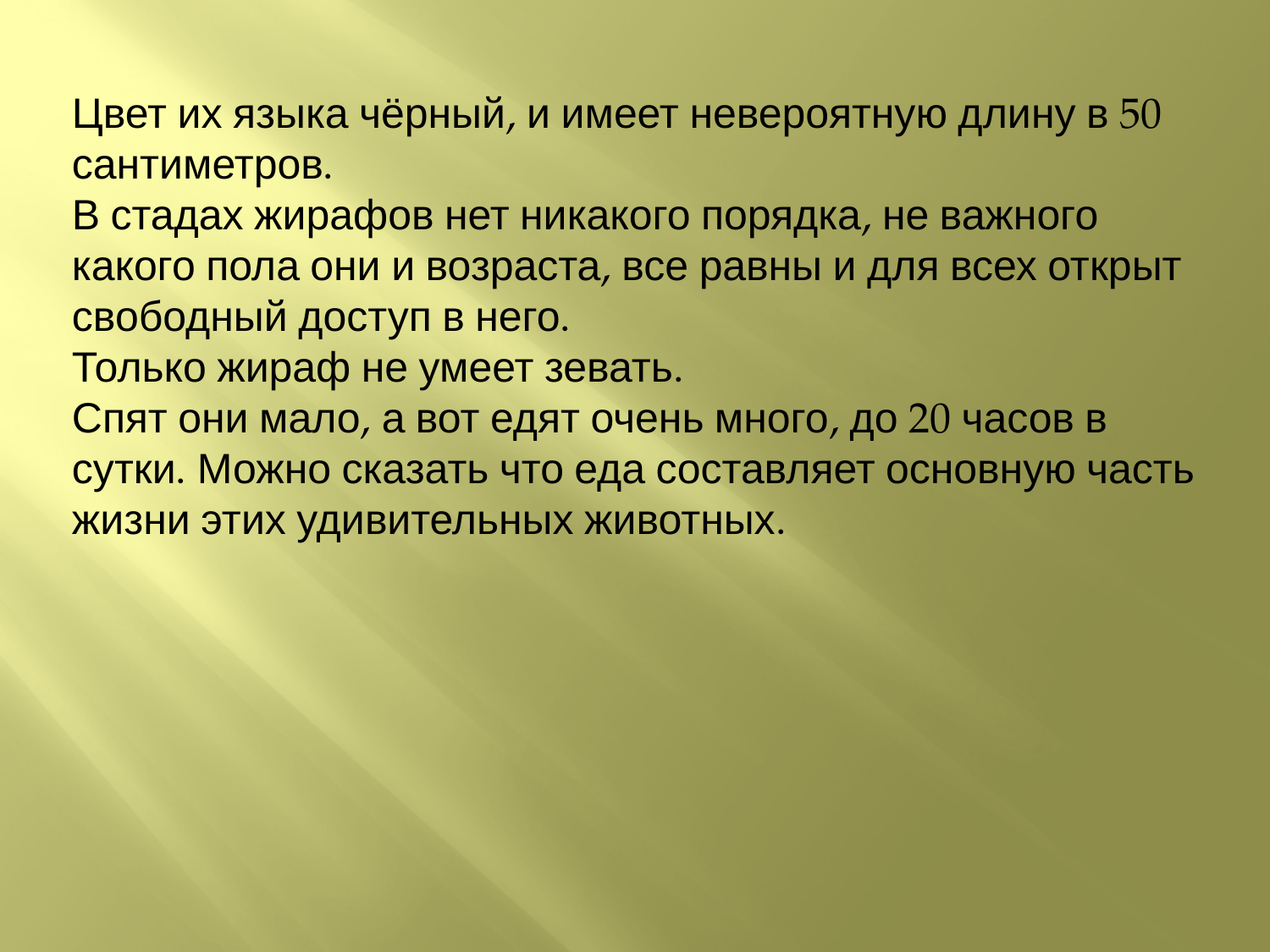

Цвет их языка чёрный, и имеет невероятную длину в 50 сантиметров.
В стадах жирафов нет никакого порядка, не важного какого пола они и возраста, все равны и для всех открыт свободный доступ в него.
Только жираф не умеет зевать.
Спят они мало, а вот едят очень много, до 20 часов в сутки. Можно сказать что еда составляет основную часть жизни этих удивительных животных.

 .